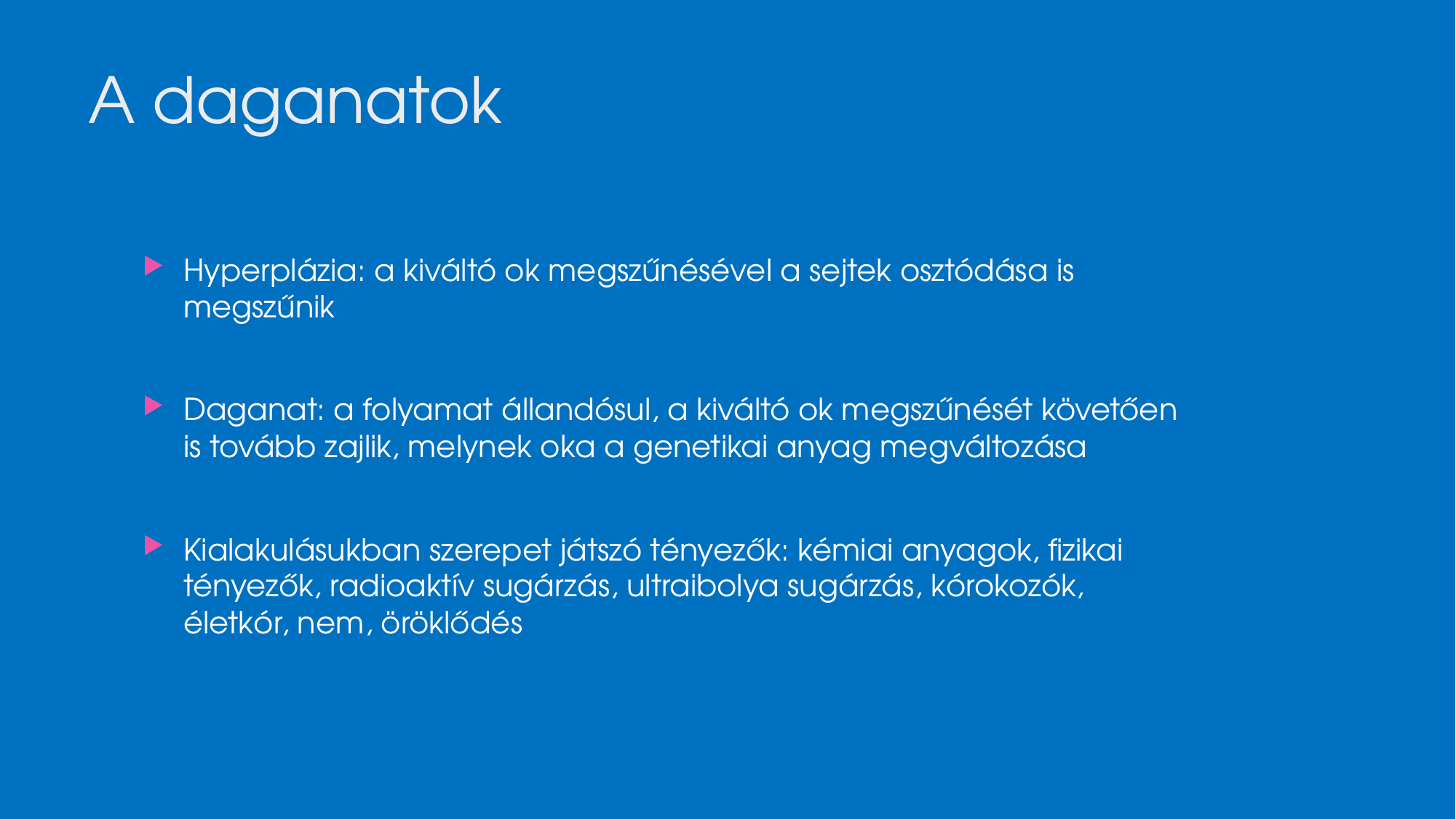

# A daganatok
Hyperplázia: a kiváltó ok megszűnésével a sejtek osztódása is megszűnik

Daganat: a folyamat állandósul, a kiváltó ok megszűnését követően is tovább zajlik, melynek oka a genetikai anyag megváltozása

Kialakulásukban szerepet játszó tényezők: kémiai anyagok, fizikai tényezők, radioaktív sugárzás, ultraibolya sugárzás, kórokozók, életkór, nem, öröklődés